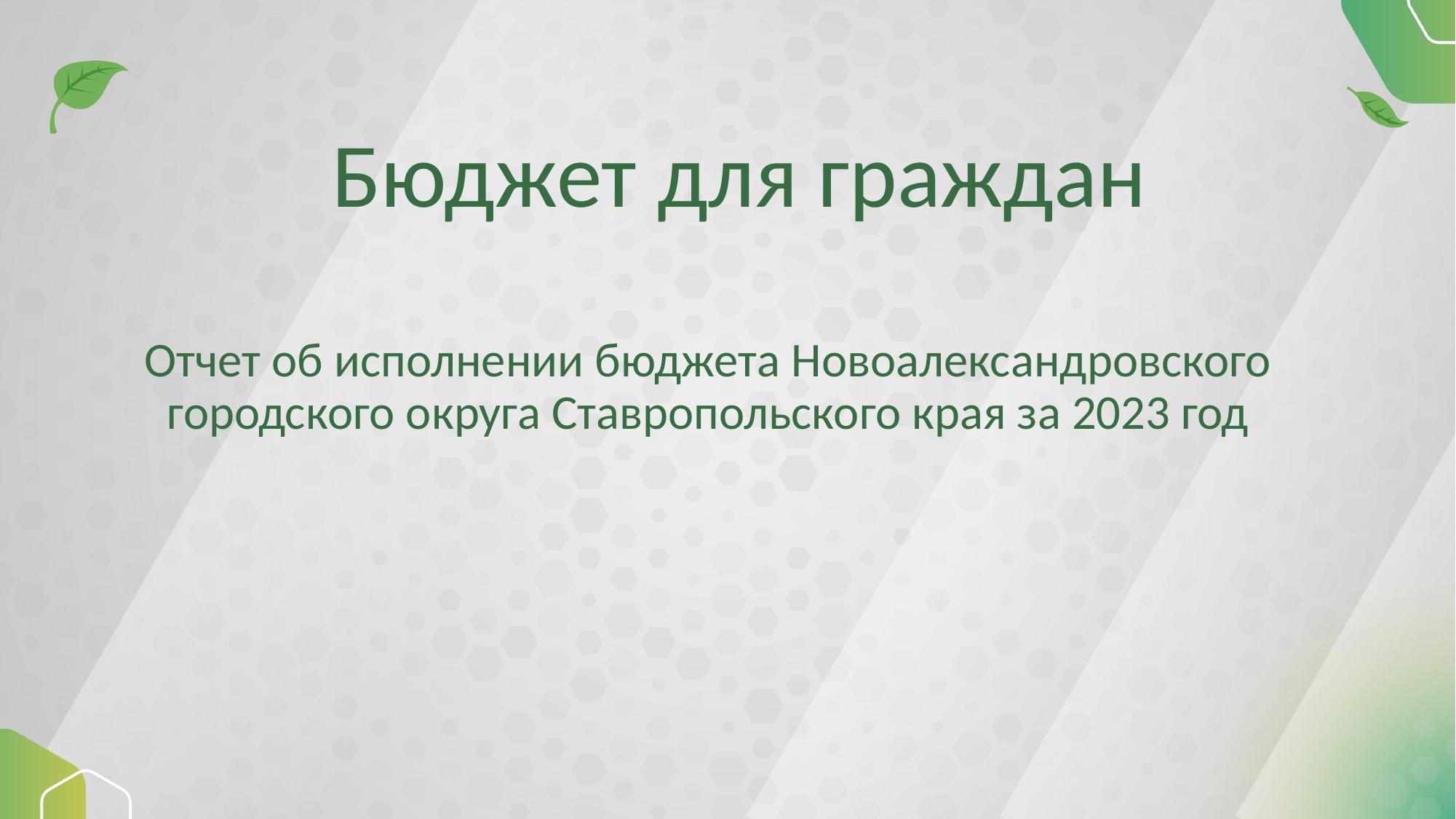

Бюджет для граждан
Отчет об исполнении бюджета Новоалександровского городского округа Ставропольского края за 2023 год